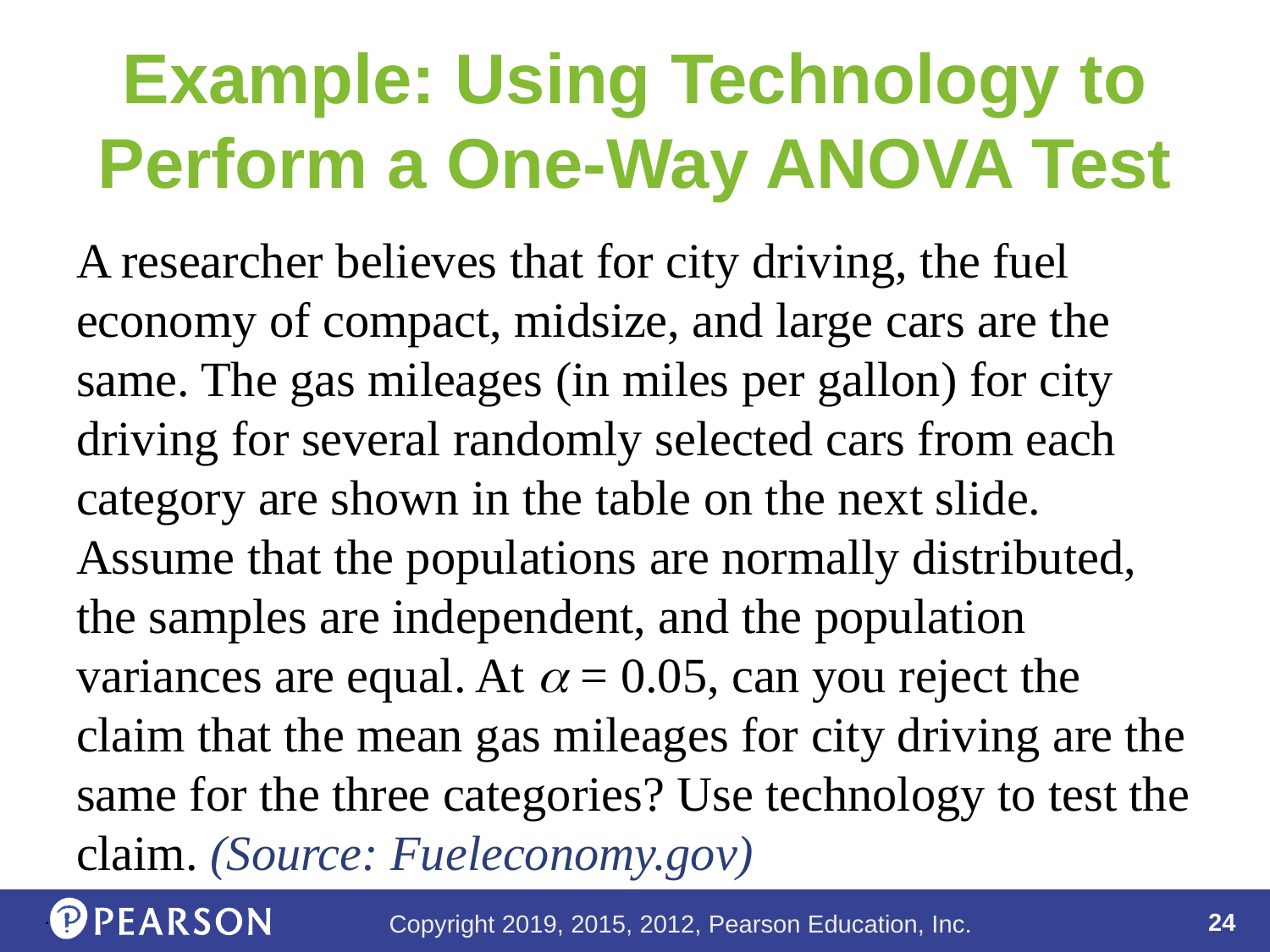

# Example: Using Technology to Perform a One-Way ANOVA Test
A researcher believes that for city driving, the fuel economy of compact, midsize, and large cars are the same. The gas mileages (in miles per gallon) for city driving for several randomly selected cars from each category are shown in the table on the next slide. Assume that the populations are normally distributed, the samples are independent, and the population variances are equal. At α = 0.05, can you reject the claim that the mean gas mileages for city driving are the same for the three categories? Use technology to test the claim. (Source: Fueleconomy.gov)
.